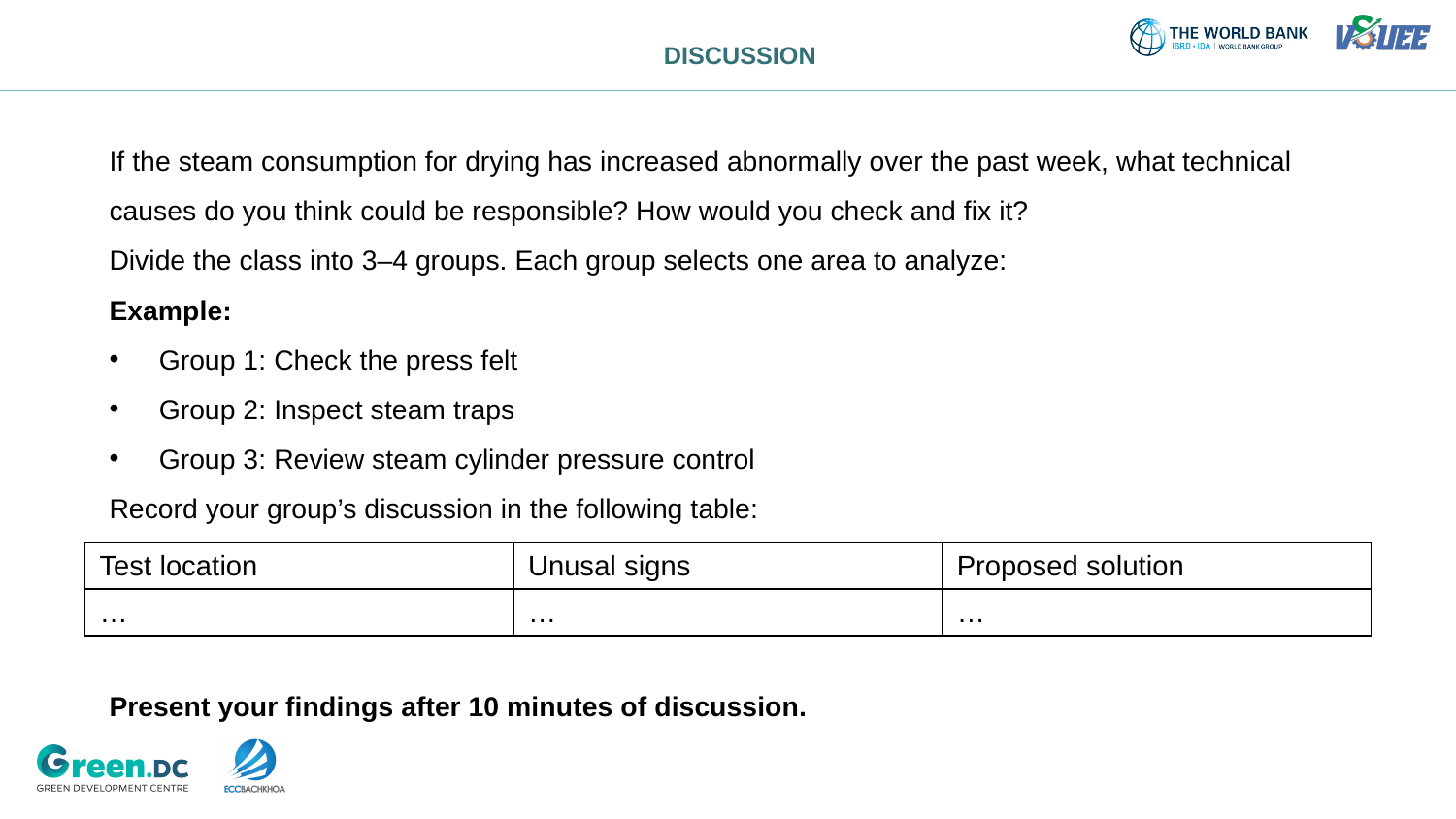

# DISCUSSION
If the steam consumption for drying has increased abnormally over the past week, what technical causes do you think could be responsible? How would you check and fix it?
Divide the class into 3–4 groups. Each group selects one area to analyze:
Example:
Group 1: Check the press felt
Group 2: Inspect steam traps
Group 3: Review steam cylinder pressure control
Record your group’s discussion in the following table:

Present your findings after 10 minutes of discussion.
| Test location | Unusal signs | Proposed solution |
| --- | --- | --- |
| … | … | … |